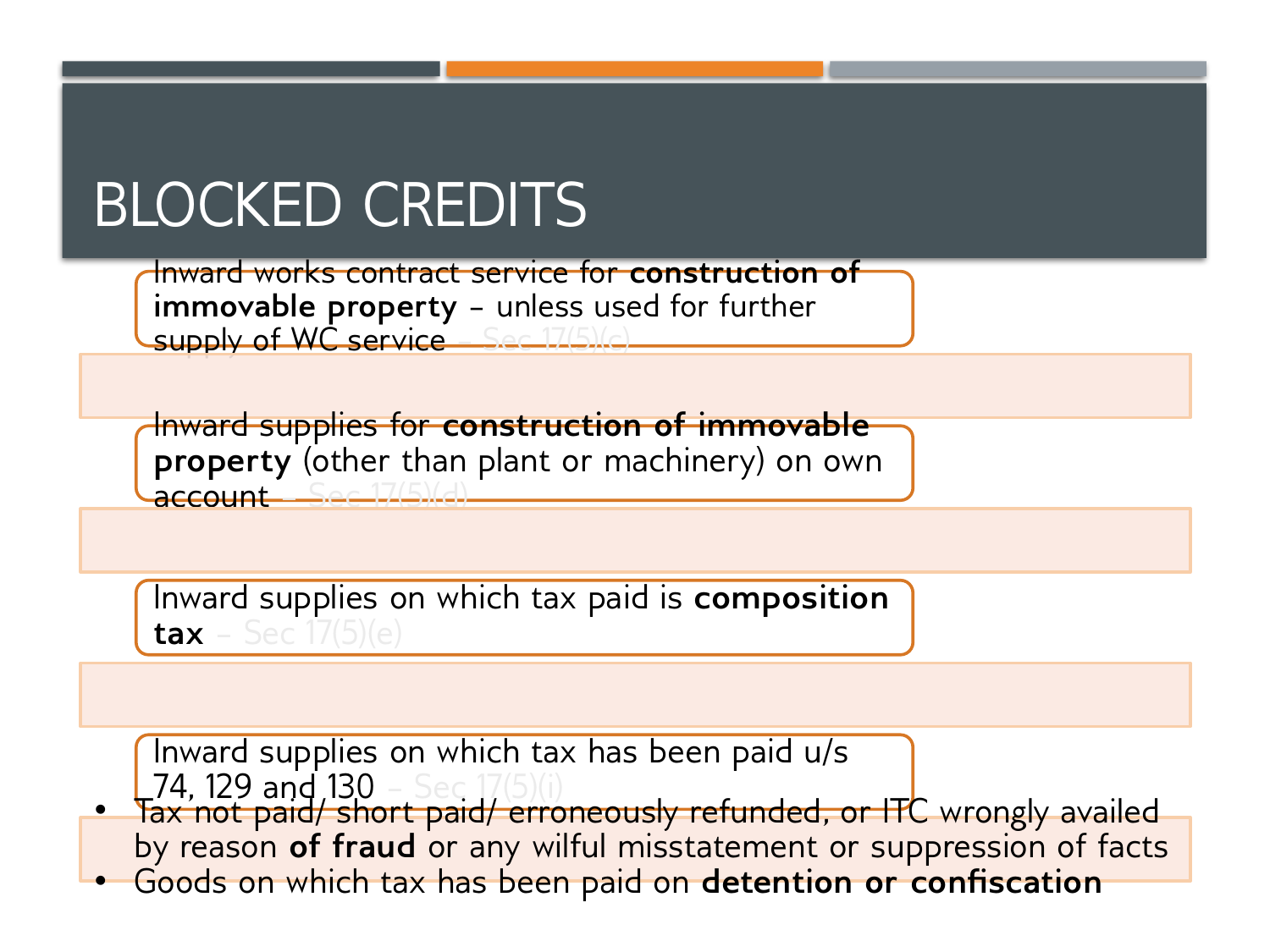

# Blocked credits
Inward supplies on which tax paid is composition tax – Sec 17(5)(e)
Inward supplies on which tax has been paid u/s 74, 129 and 130 – Sec 17(5)(i)
Tax not paid/ short paid/ erroneously refunded, or ITC wrongly availed by reason of fraud or any wilful misstatement or suppression of facts
Goods on which tax has been paid on detention or confiscation
Inward works contract service for construction of immovable property – unless used for further supply of WC service – Sec 17(5)(c)
Inward supplies for construction of immovable property (other than plant or machinery) on own account – Sec 17(5)(d)